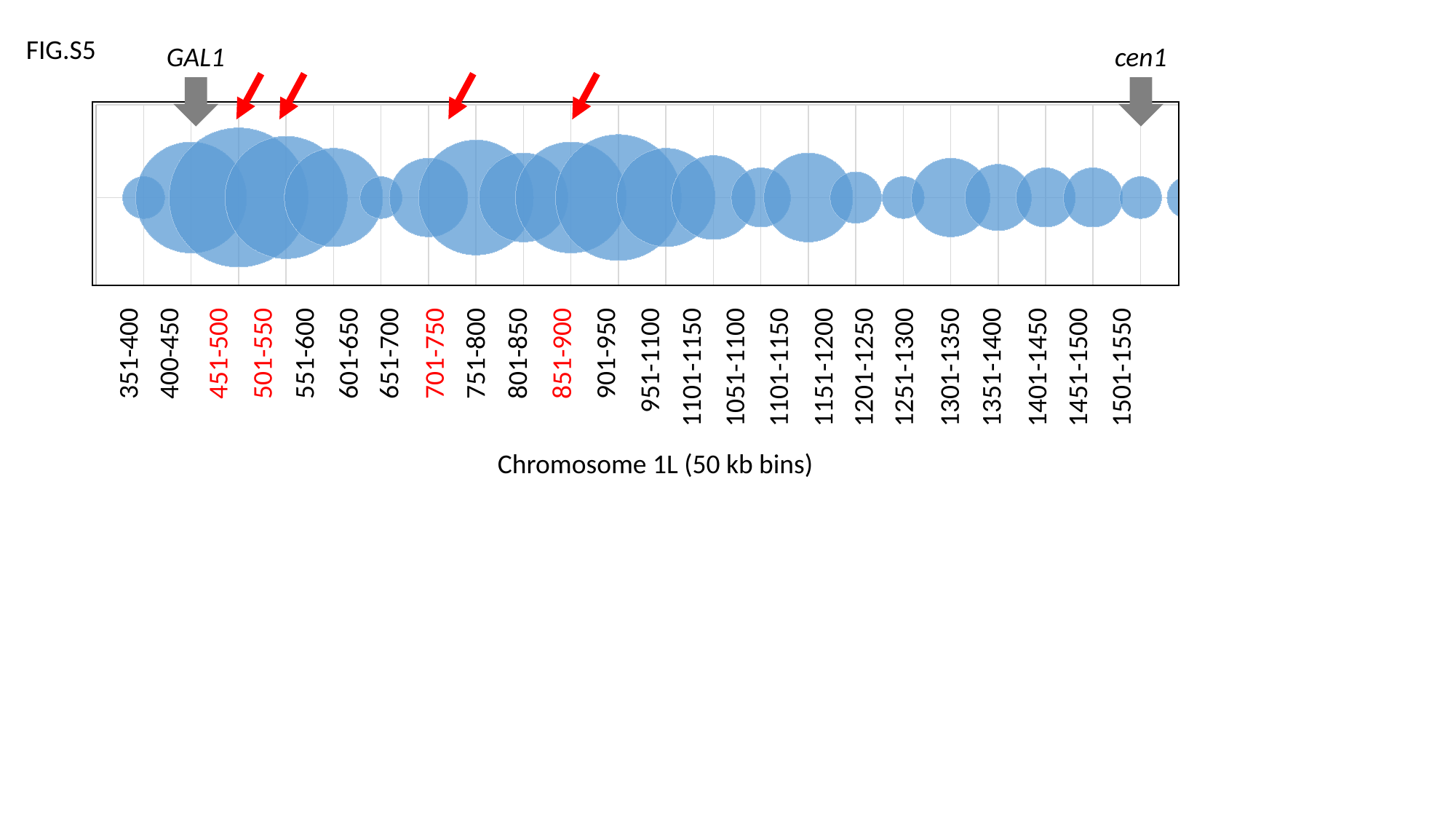

FIG.S5
GAL1
cen1

### Chart

| Category |  |
|---|---|

351-400
400-450
451-500
501-550
551-600
601-650
651-700
701-750
751-800
801-850
851-900
901-950
951-1100
1401-1450
1451-1500
1501-1550
1101-1150
1051-1100
1101-1150
1151-1200
1201-1250
1251-1300
1301-1350
1351-1400
Chromosome 1L (50 kb bins)